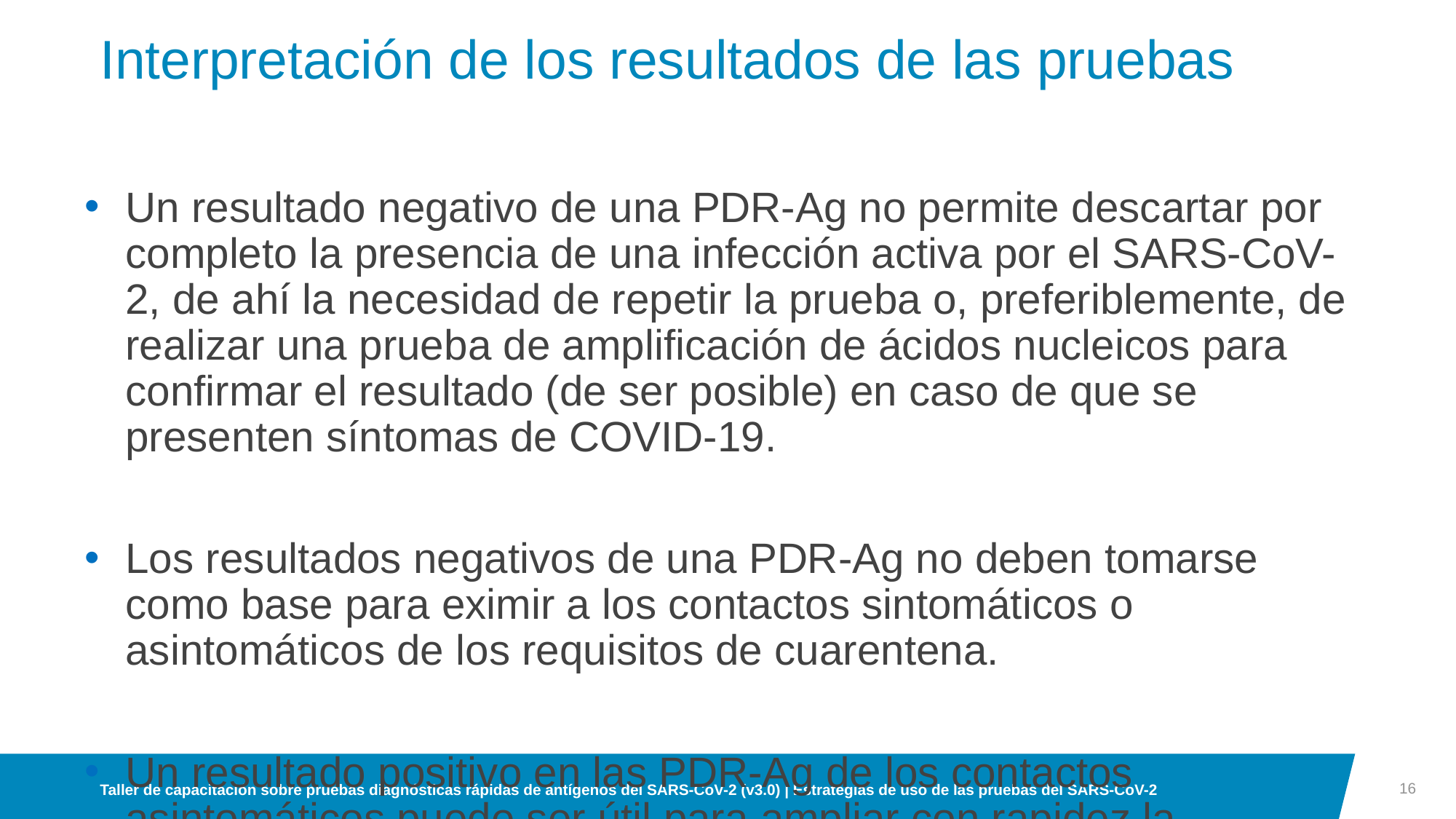

# Interpretación de los resultados de las pruebas

Un resultado negativo de una PDR-Ag no permite descartar por completo la presencia de una infección activa por el SARS-CoV-2, de ahí la necesidad de repetir la prueba o, preferiblemente, de realizar una prueba de amplificación de ácidos nucleicos para confirmar el resultado (de ser posible) en caso de que se presenten síntomas de COVID-19.

Los resultados negativos de una PDR-Ag no deben tomarse como base para eximir a los contactos sintomáticos o asintomáticos de los requisitos de cuarentena.

Un resultado positivo en las PDR-Ag de los contactos asintomáticos puede ser útil para ampliar con rapidez la localización de contactos.

En el caso de las PDR-Ag que cumplen los criterios mínimos de rendimiento establecidos por la OMS, los resultados positivos indican que hay una infección activa por el SARS-CoV-2 cuando se utilizan en entornos en los que el SARS-CoV-2 está muy extendido.

16
Taller de capacitación sobre pruebas diagnósticas rápidas de antígenos del SARS-CoV-2 (v3.0) | Estrategias de uso de las pruebas del SARS-CoV-2